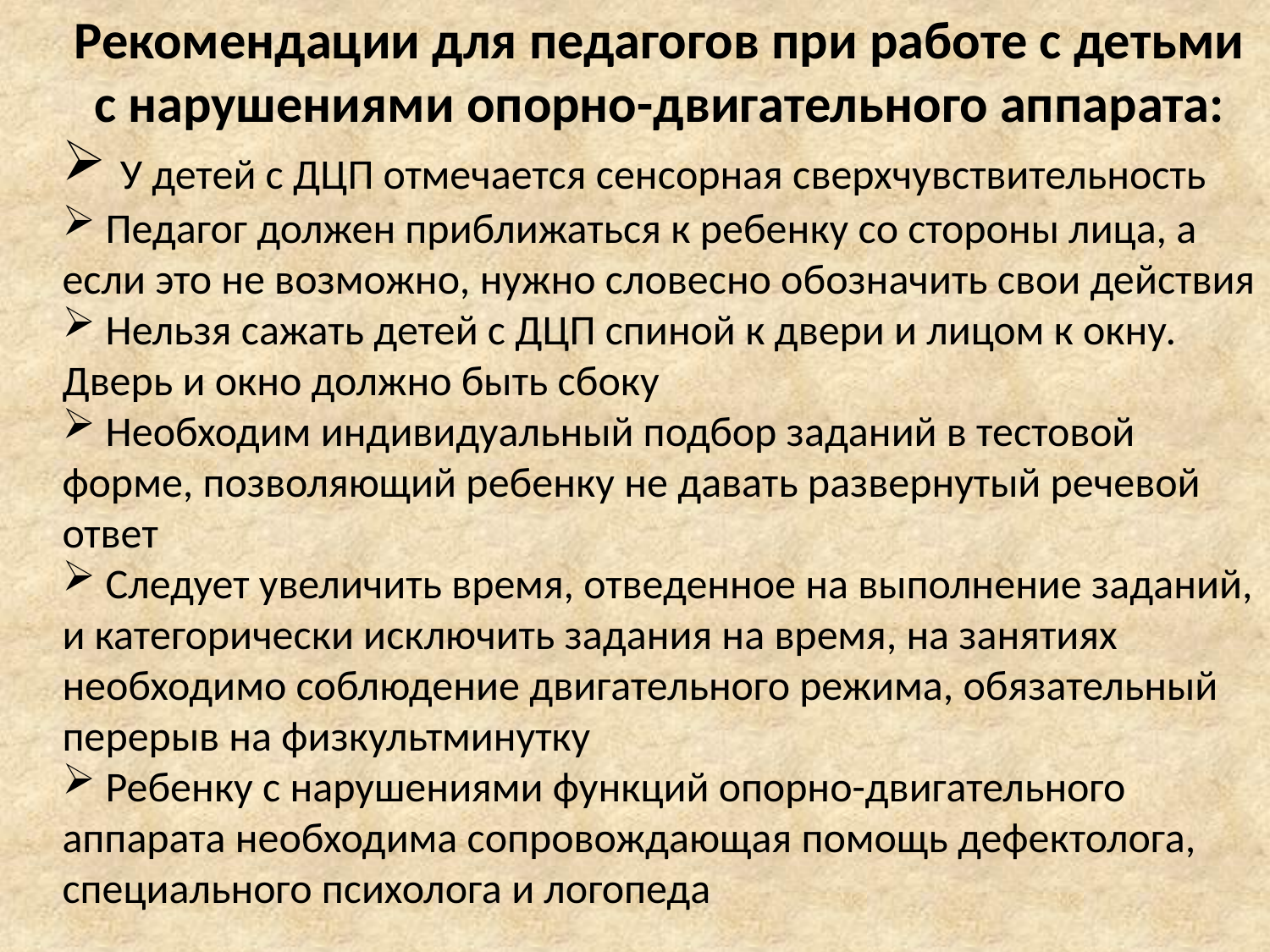

Рекомендации для педагогов при работе с детьми с нарушениями опорно-двигательного аппарата:
 У детей с ДЦП отмечается сенсорная сверхчувствительность
 Педагог должен приближаться к ребенку со стороны лица, а если это не возможно, нужно словесно обозначить свои действия
 Нельзя сажать детей с ДЦП спиной к двери и лицом к окну. Дверь и окно должно быть сбоку
 Необходим индивидуальный подбор заданий в тестовой форме, позволяющий ребенку не давать развернутый речевой ответ
 Следует увеличить время, отведенное на выполнение заданий, и категорически исключить задания на время, на занятиях необходимо соблюдение двигательного режима, обязательный перерыв на физкультминутку
 Ребенку с нарушениями функций опорно-двигательного аппарата необходима сопровождающая помощь дефектолога, специального психолога и логопеда